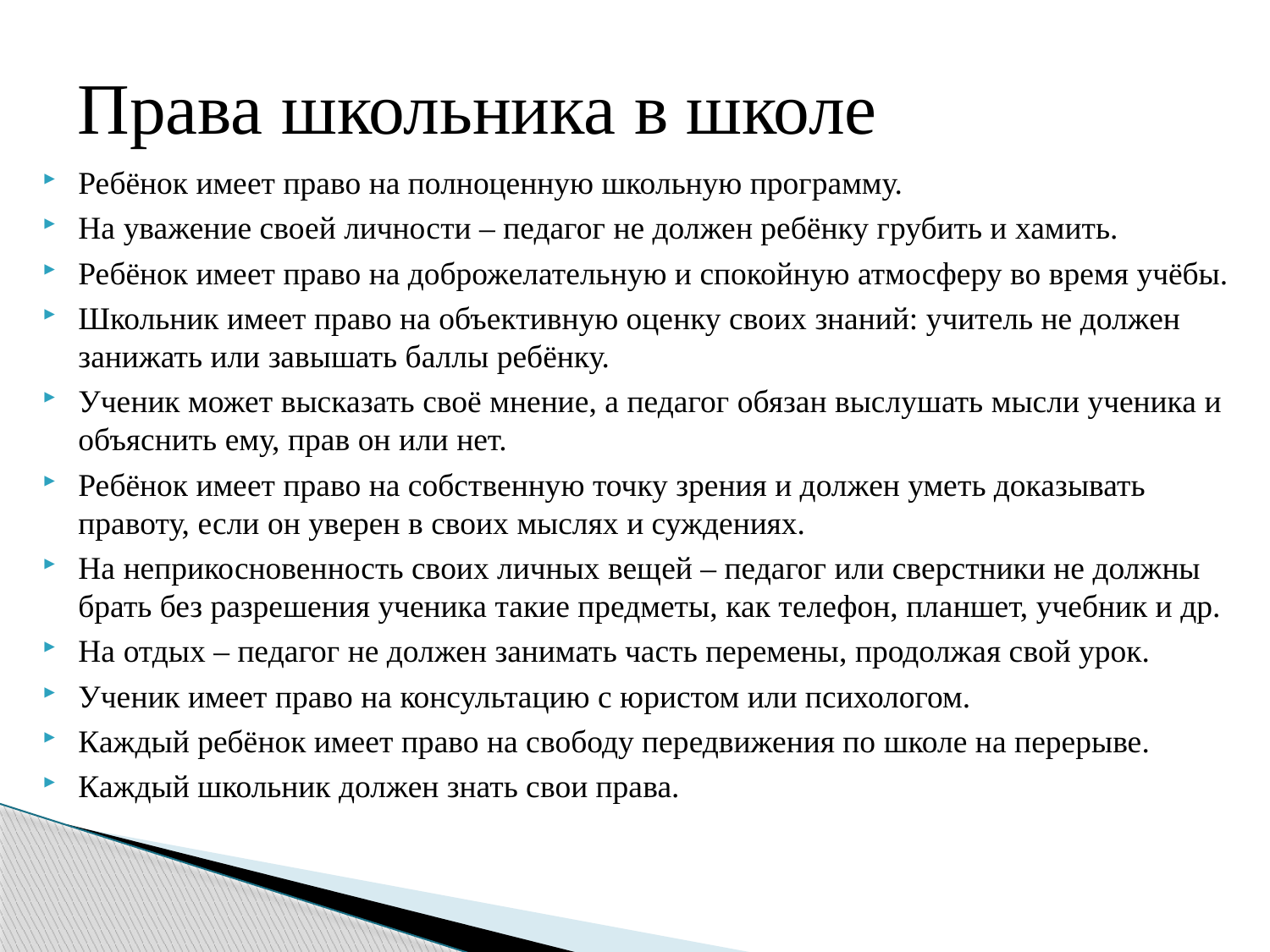

# Права школьника в школе
Ребёнок имеет право на полноценную школьную программу.
На уважение своей личности – педагог не должен ребёнку грубить и хамить.
Ребёнок имеет право на доброжелательную и спокойную атмосферу во время учёбы.
Школьник имеет право на объективную оценку своих знаний: учитель не должен занижать или завышать баллы ребёнку.
Ученик может высказать своё мнение, а педагог обязан выслушать мысли ученика и объяснить ему, прав он или нет.
Ребёнок имеет право на собственную точку зрения и должен уметь доказывать правоту, если он уверен в своих мыслях и суждениях.
На неприкосновенность своих личных вещей – педагог или сверстники не должны брать без разрешения ученика такие предметы, как телефон, планшет, учебник и др.
На отдых – педагог не должен занимать часть перемены, продолжая свой урок.
Ученик имеет право на консультацию с юристом или психологом.
Каждый ребёнок имеет право на свободу передвижения по школе на перерыве.
Каждый школьник должен знать свои права.